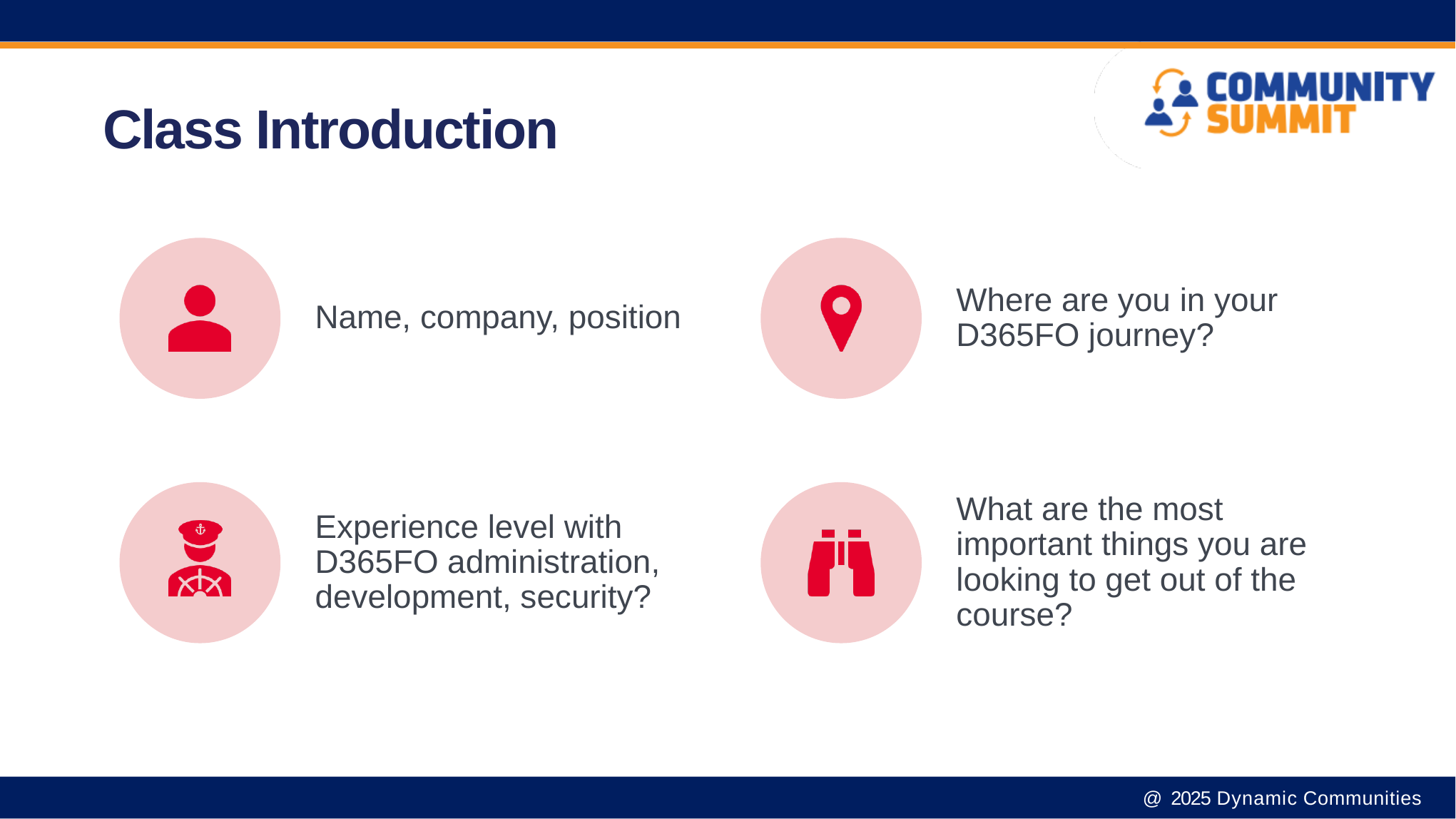

# Class Introduction
Name, company, position
Where are you in your D365FO journey?
Experience level with D365FO administration, development, security?
What are the most important things you are looking to get out of the course?